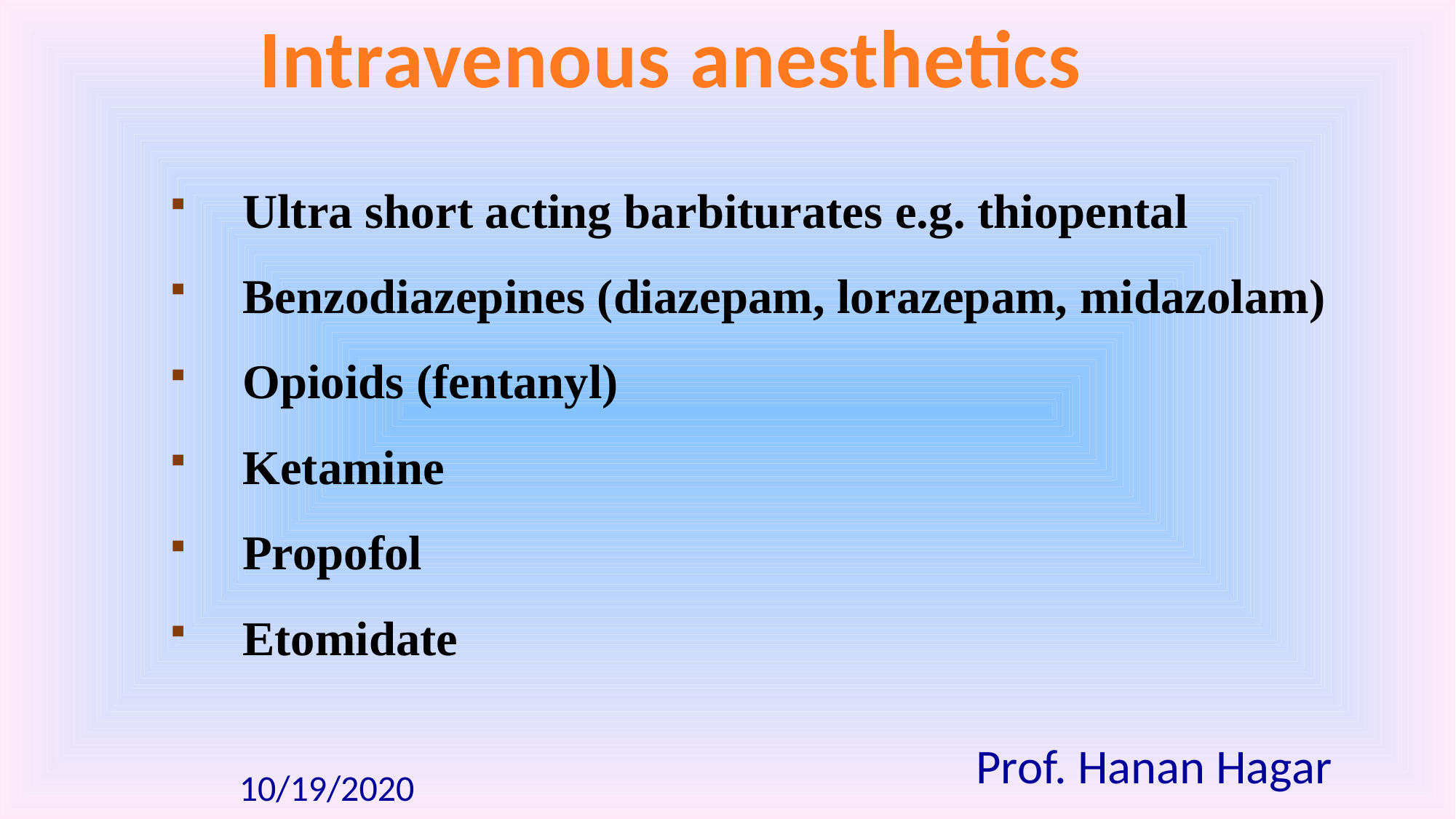

Intravenous anesthetics
Ultra short acting barbiturates e.g. thiopental
Benzodiazepines (diazepam, lorazepam, midazolam)
Opioids (fentanyl)
Ketamine
Propofol
Etomidate
Prof. Hanan Hagar
10/19/2020